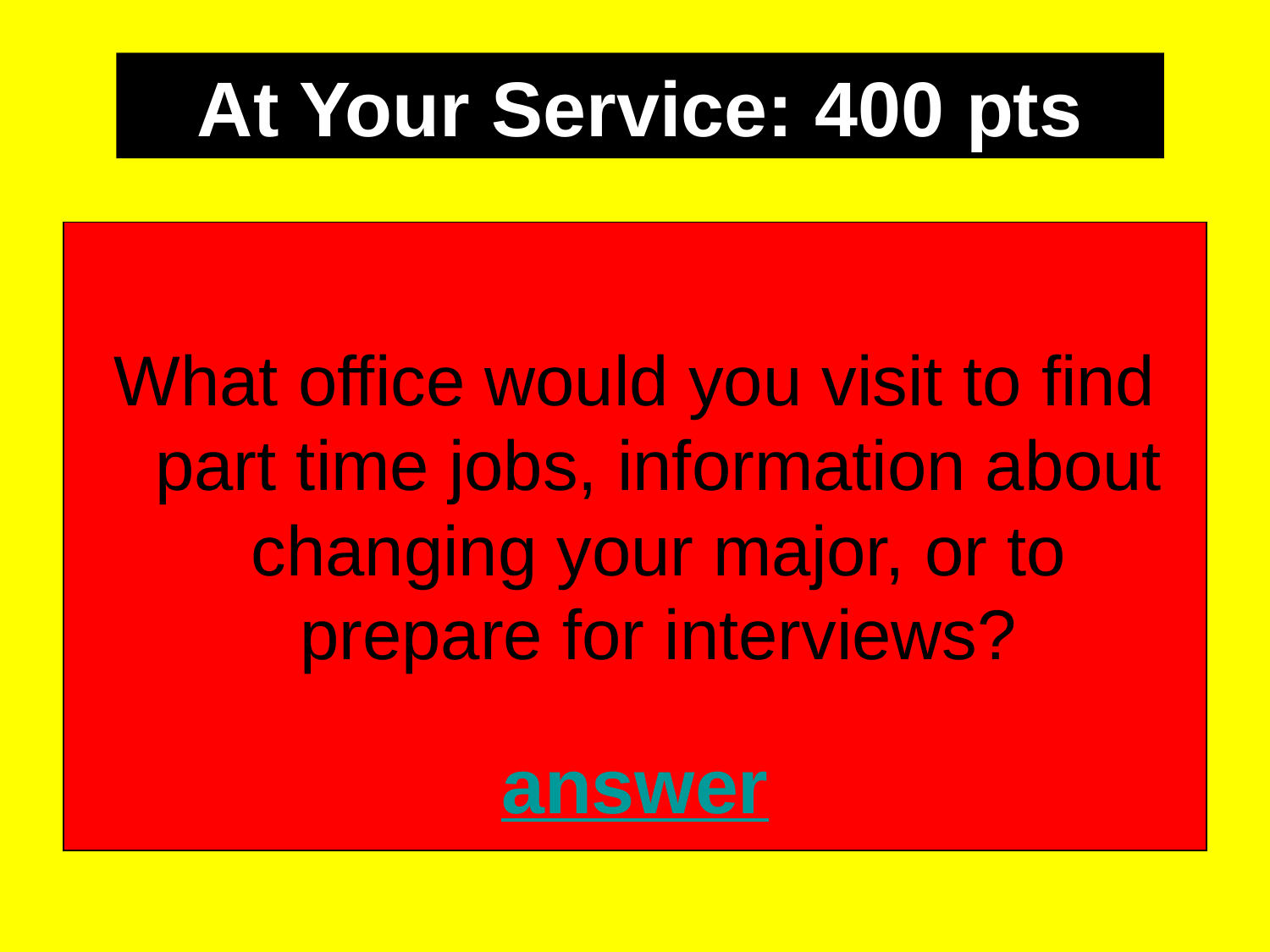

At Your Service: 400 pts

What office would you visit to find part time jobs, information about changing your major, or to prepare for interviews?
answer